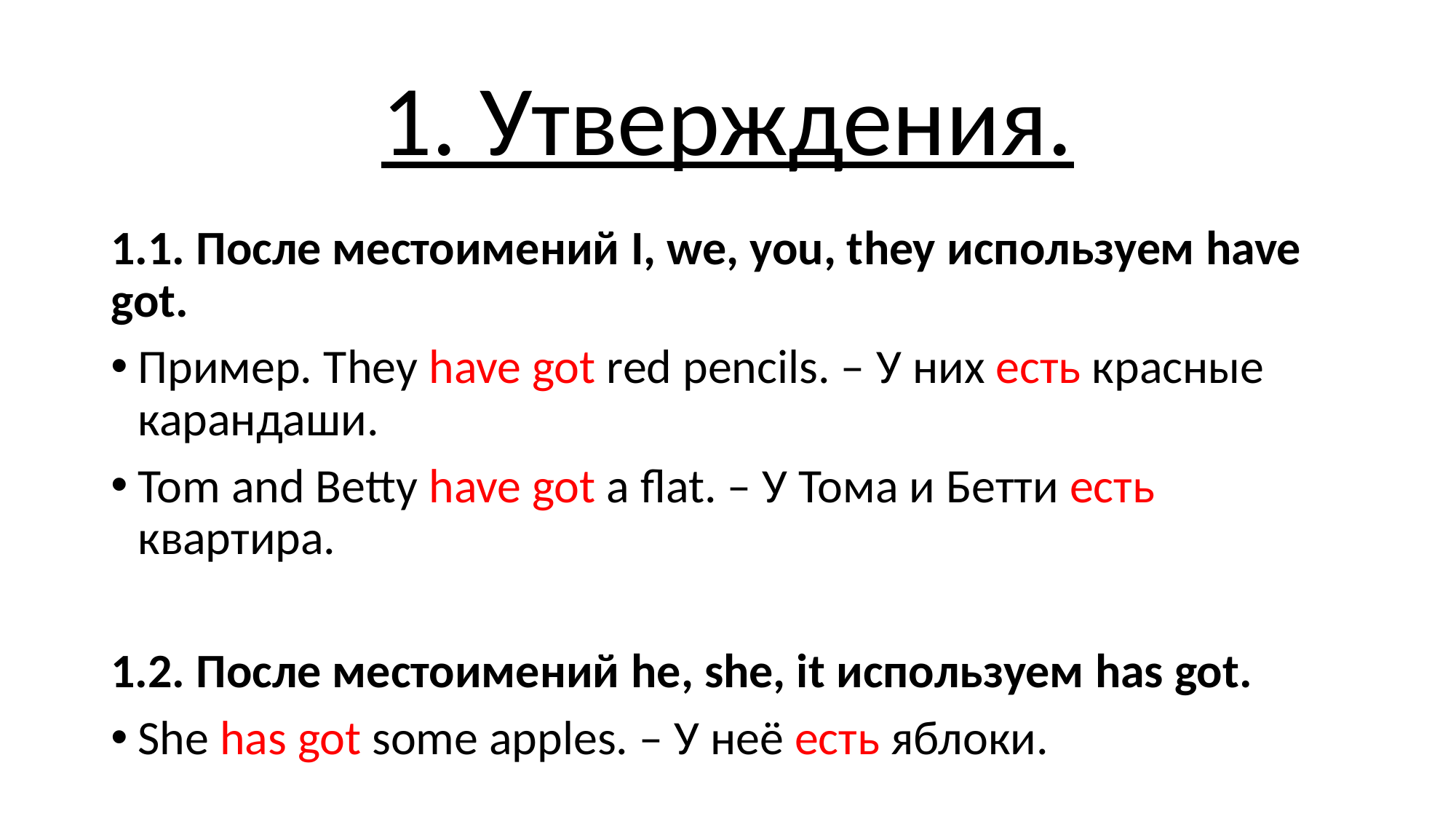

# 1. Утверждения.
1.1. После местоимений I, we, you, they используем have got.
Пример. They have got red pencils. – У них есть красные карандаши.
Tom and Betty have got a flat. – У Тома и Бетти есть квартира.

1.2. После местоимений he, she, it используем has got.
She has got some apples. – У неё есть яблоки.